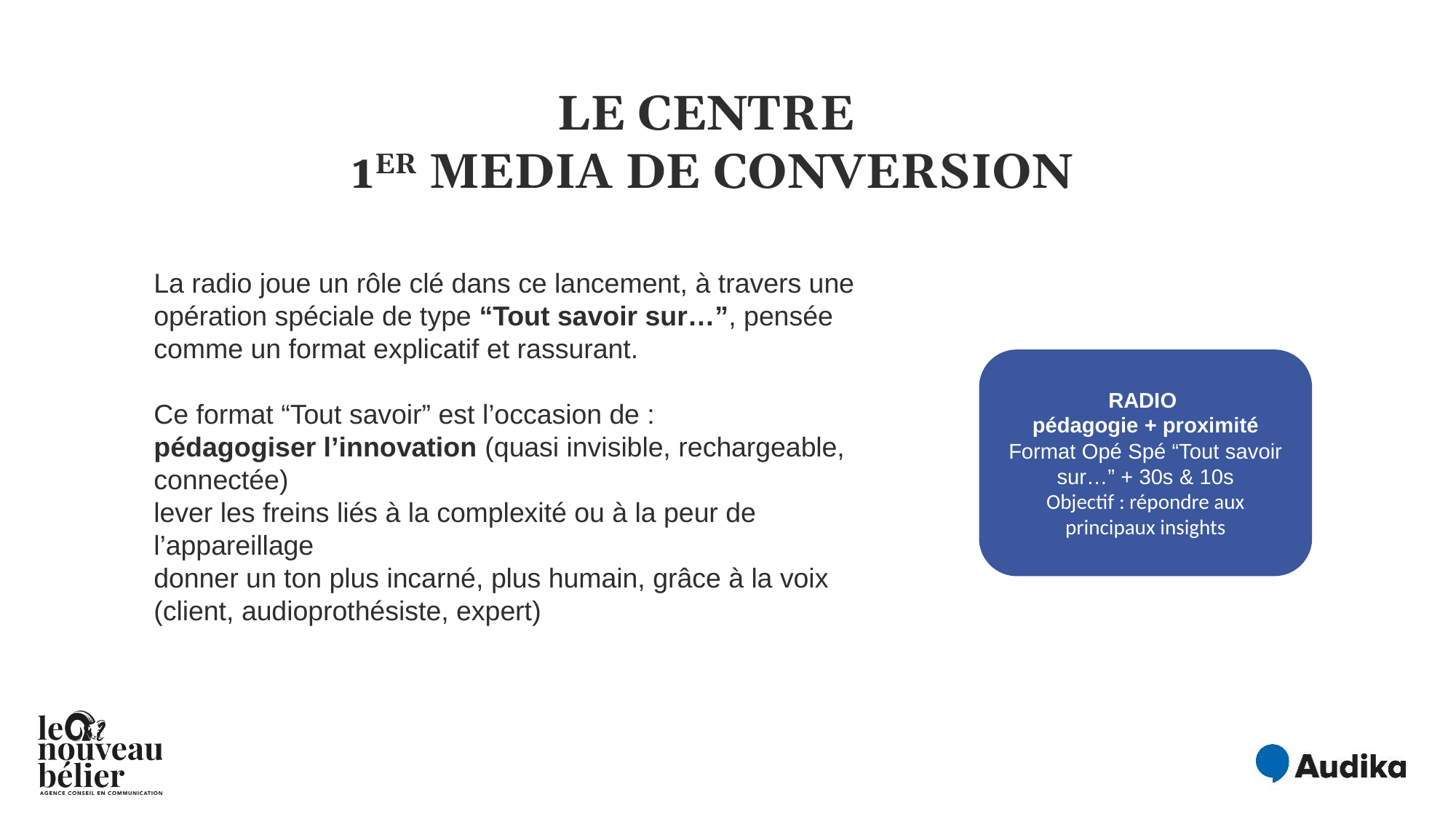

LE CENTRE
1ER MEDIA DE CONVERSION
La radio joue un rôle clé dans ce lancement, à travers une opération spéciale de type “Tout savoir sur…”, pensée comme un format explicatif et rassurant.

Ce format “Tout savoir” est l’occasion de :
pédagogiser l’innovation (quasi invisible, rechargeable, connectée)
lever les freins liés à la complexité ou à la peur de l’appareillage
donner un ton plus incarné, plus humain, grâce à la voix (client, audioprothésiste, expert)

RADIO
pédagogie + proximité
Format Opé Spé “Tout savoir sur…” + 30s & 10s
Objectif : répondre aux principaux insights